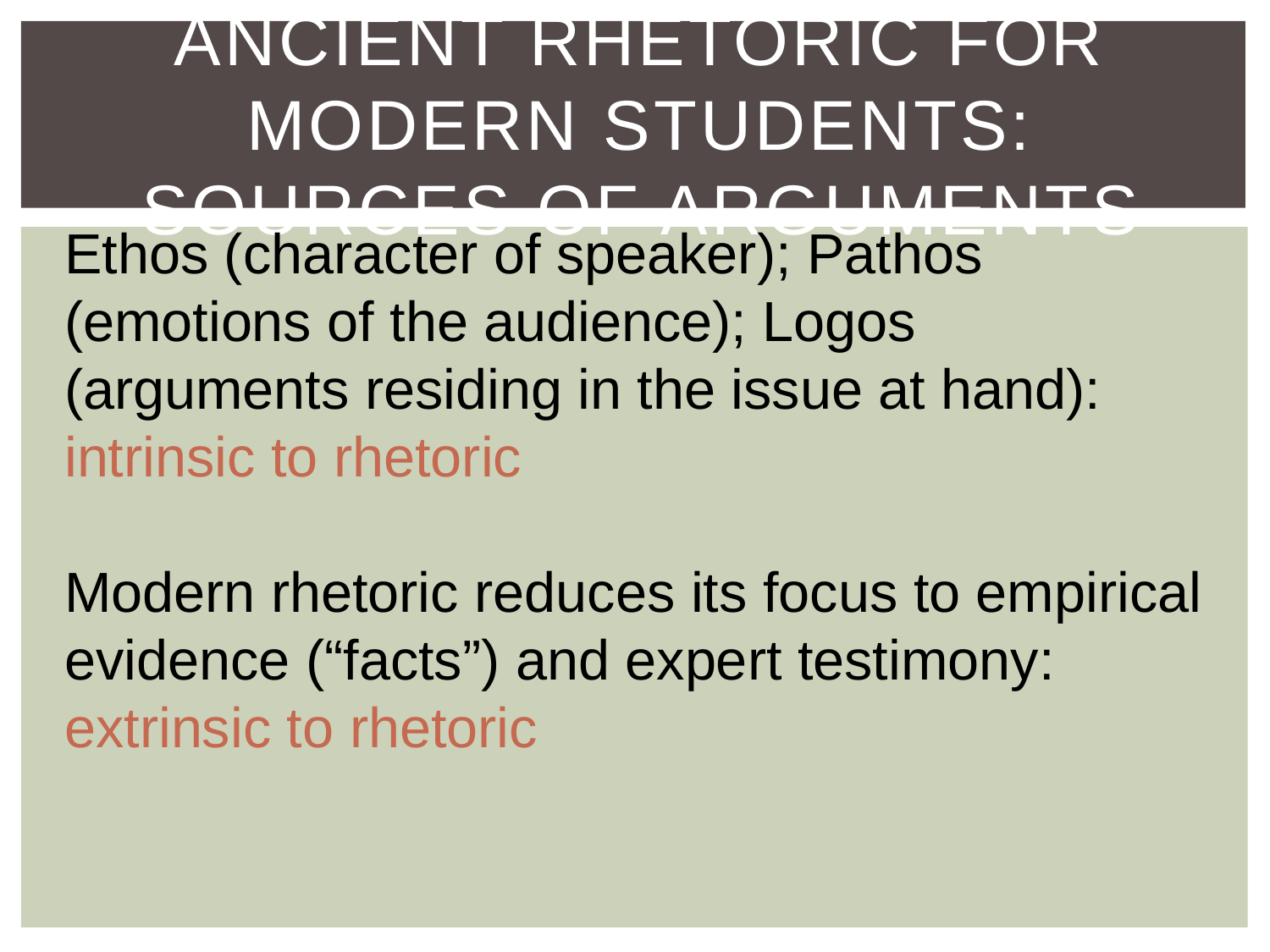

# Ancient Rhetoric for Modern Students: Sources of Arguments
Ethos (character of speaker); Pathos (emotions of the audience); Logos (arguments residing in the issue at hand): intrinsic to rhetoric

Modern rhetoric reduces its focus to empirical evidence (“facts”) and expert testimony: extrinsic to rhetoric